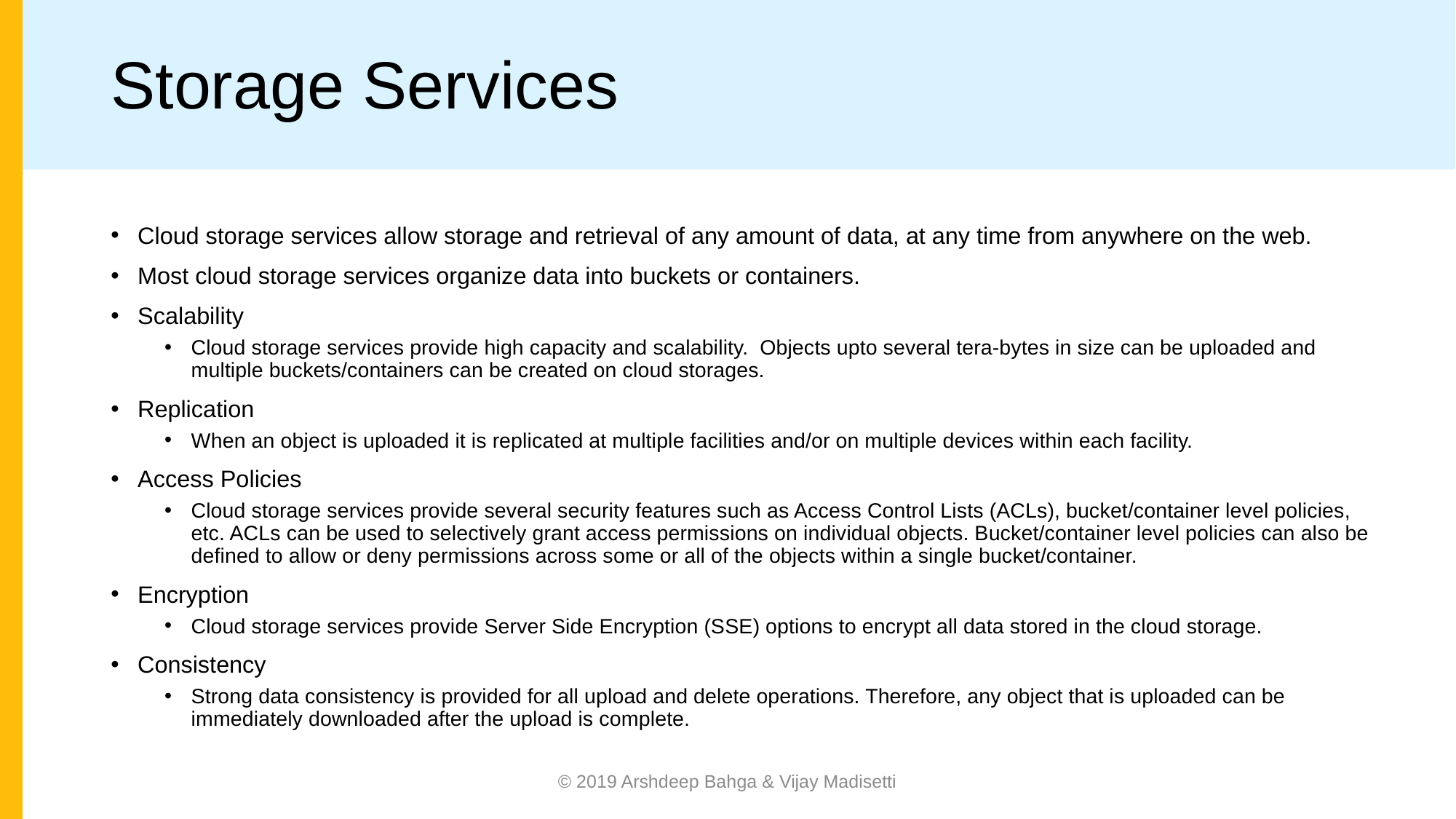

# Storage Services
Cloud storage services allow storage and retrieval of any amount of data, at any time from anywhere on the web.
Most cloud storage services organize data into buckets or containers.
Scalability
Cloud storage services provide high capacity and scalability.  Objects upto several tera-bytes in size can be uploaded and multiple buckets/containers can be created on cloud storages.
Replication
When an object is uploaded it is replicated at multiple facilities and/or on multiple devices within each facility.
Access Policies
Cloud storage services provide several security features such as Access Control Lists (ACLs), bucket/container level policies, etc. ACLs can be used to selectively grant access permissions on individual objects. Bucket/container level policies can also be defined to allow or deny permissions across some or all of the objects within a single bucket/container.
Encryption
Cloud storage services provide Server Side Encryption (SSE) options to encrypt all data stored in the cloud storage.
Consistency
Strong data consistency is provided for all upload and delete operations. Therefore, any object that is uploaded can be immediately downloaded after the upload is complete.
© 2019 Arshdeep Bahga & Vijay Madisetti